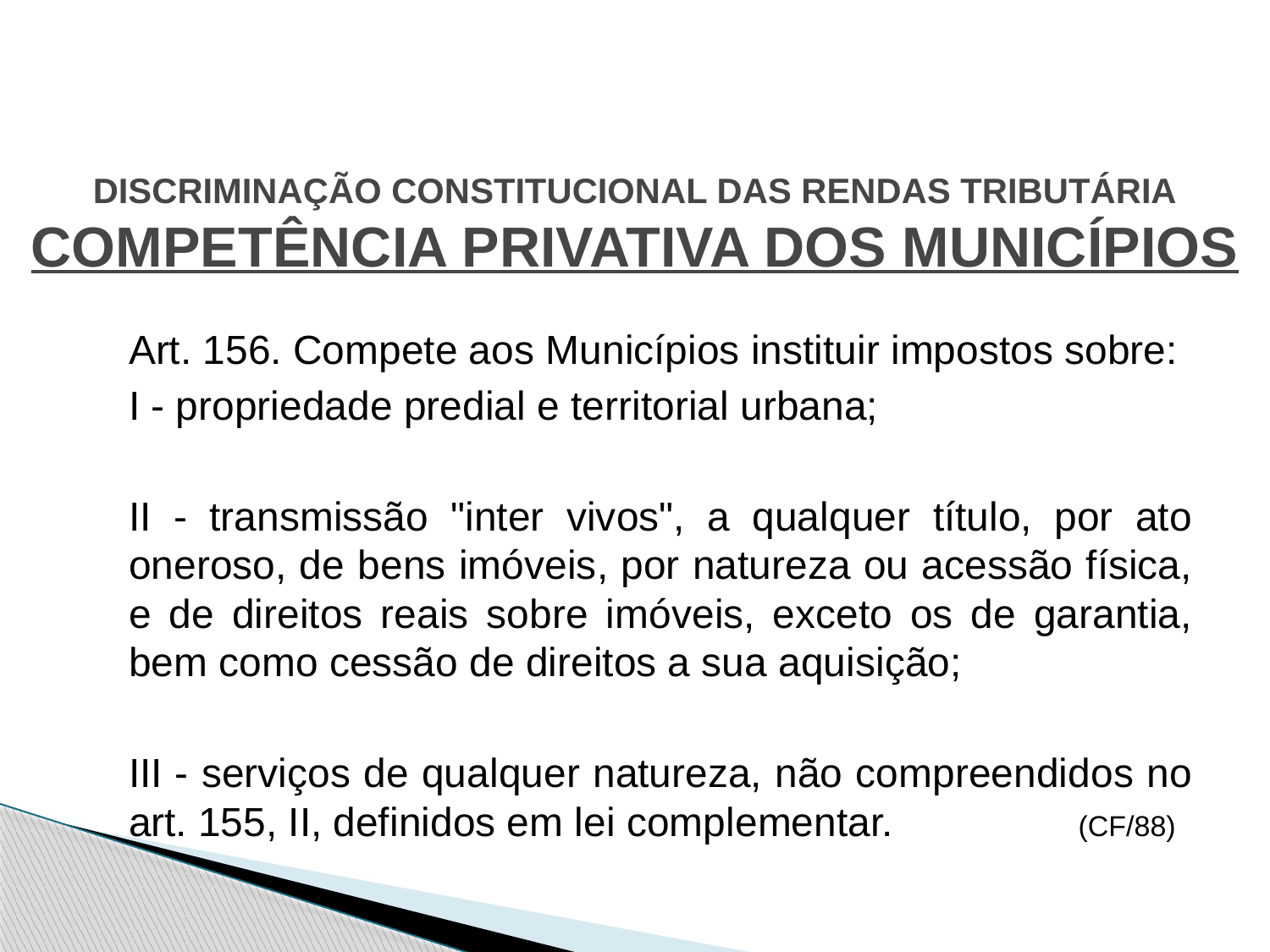

# DISCRIMINAÇÃO CONSTITUCIONAL DAS RENDAS TRIBUTÁRIA COMPETÊNCIA PRIVATIVA DOS MUNICÍPIOS
	Art. 156. Compete aos Municípios instituir impostos sobre:
	I - propriedade predial e territorial urbana;

	II - transmissão "inter vivos", a qualquer título, por ato oneroso, de bens imóveis, por natureza ou acessão física, e de direitos reais sobre imóveis, exceto os de garantia, bem como cessão de direitos a sua aquisição;

	III - serviços de qualquer natureza, não compreendidos no art. 155, II, definidos em lei complementar.								            (CF/88)